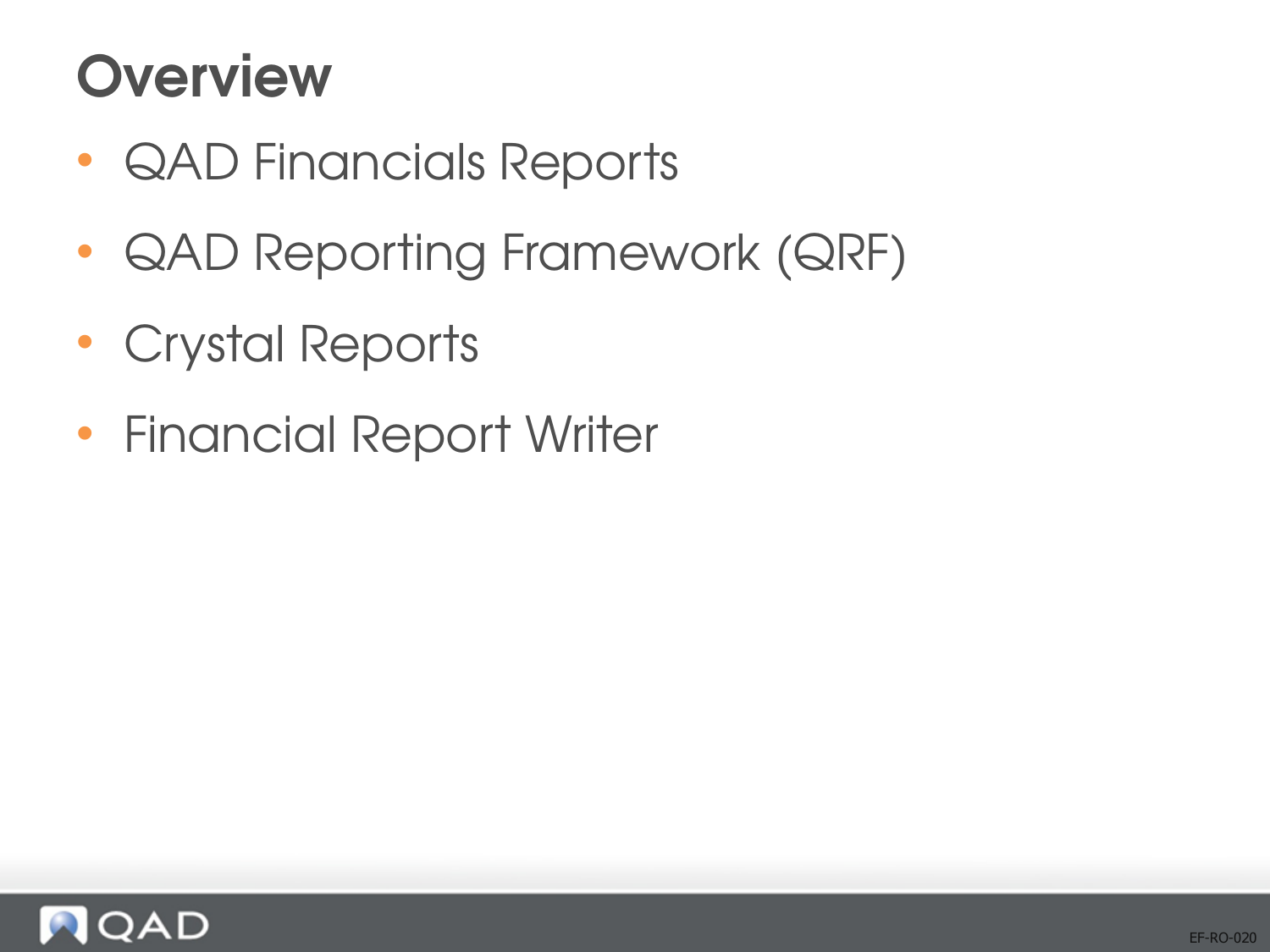

# Overview
QAD Financials Reports
QAD Reporting Framework (QRF)
Crystal Reports
Financial Report Writer
EF-RO-020